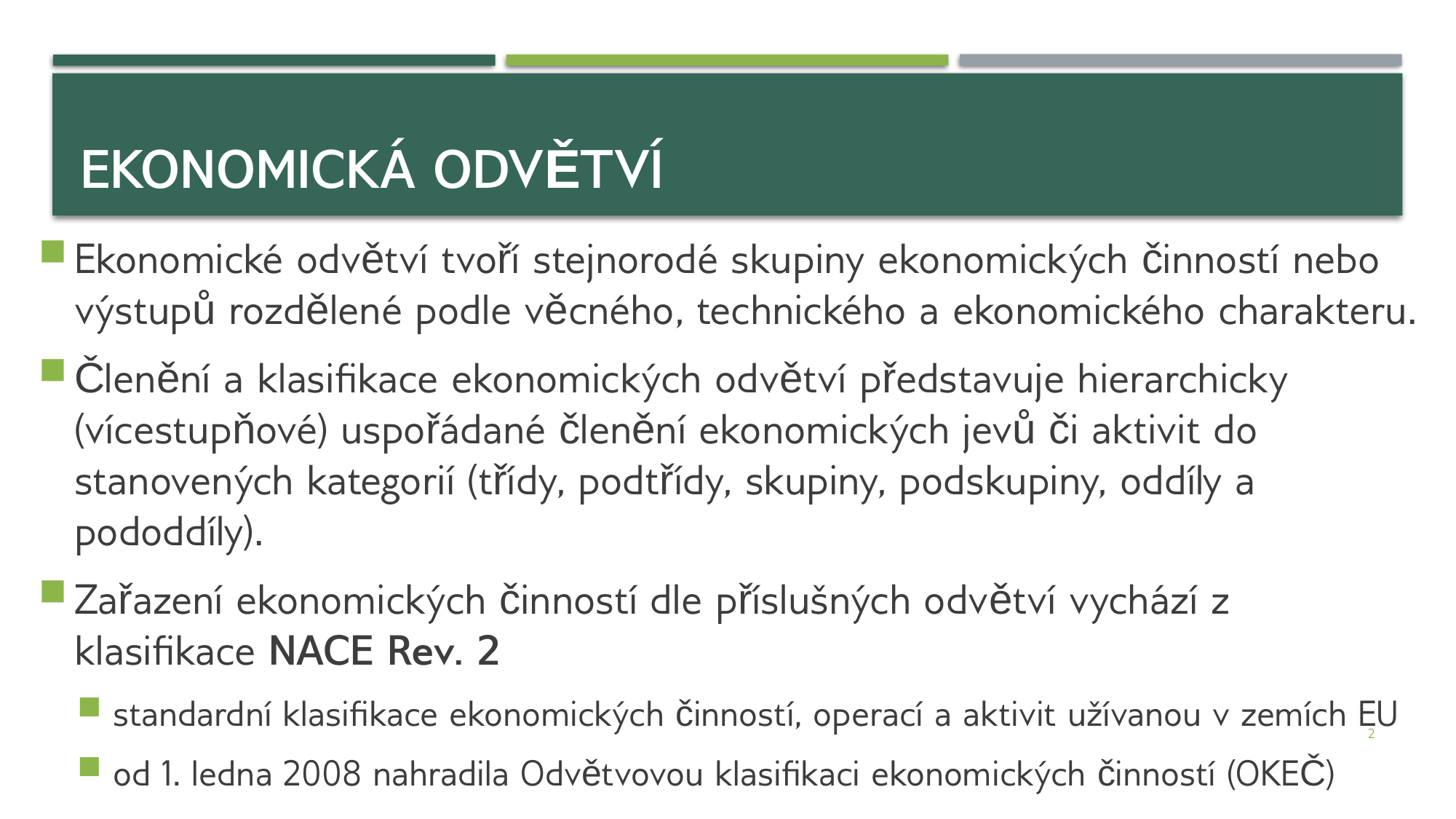

# ekonomická odvětví
Ekonomické odvětví tvoří stejnorodé skupiny ekonomických činností nebo výstupů rozdělené podle věcného, technického a ekonomického charakteru.
Členění a klasifikace ekonomických odvětví představuje hierarchicky (vícestupňové) uspořádané členění ekonomických jevů či aktivit do stanovených kategorií (třídy, podtřídy, skupiny, podskupiny, oddíly a pododdíly).
Zařazení ekonomických činností dle příslušných odvětví vychází z klasifikace NACE Rev. 2
standardní klasifikace ekonomických činností, operací a aktivit užívanou v zemích EU
od 1. ledna 2008 nahradila Odvětvovou klasifikaci ekonomických činností (OKEČ)
2